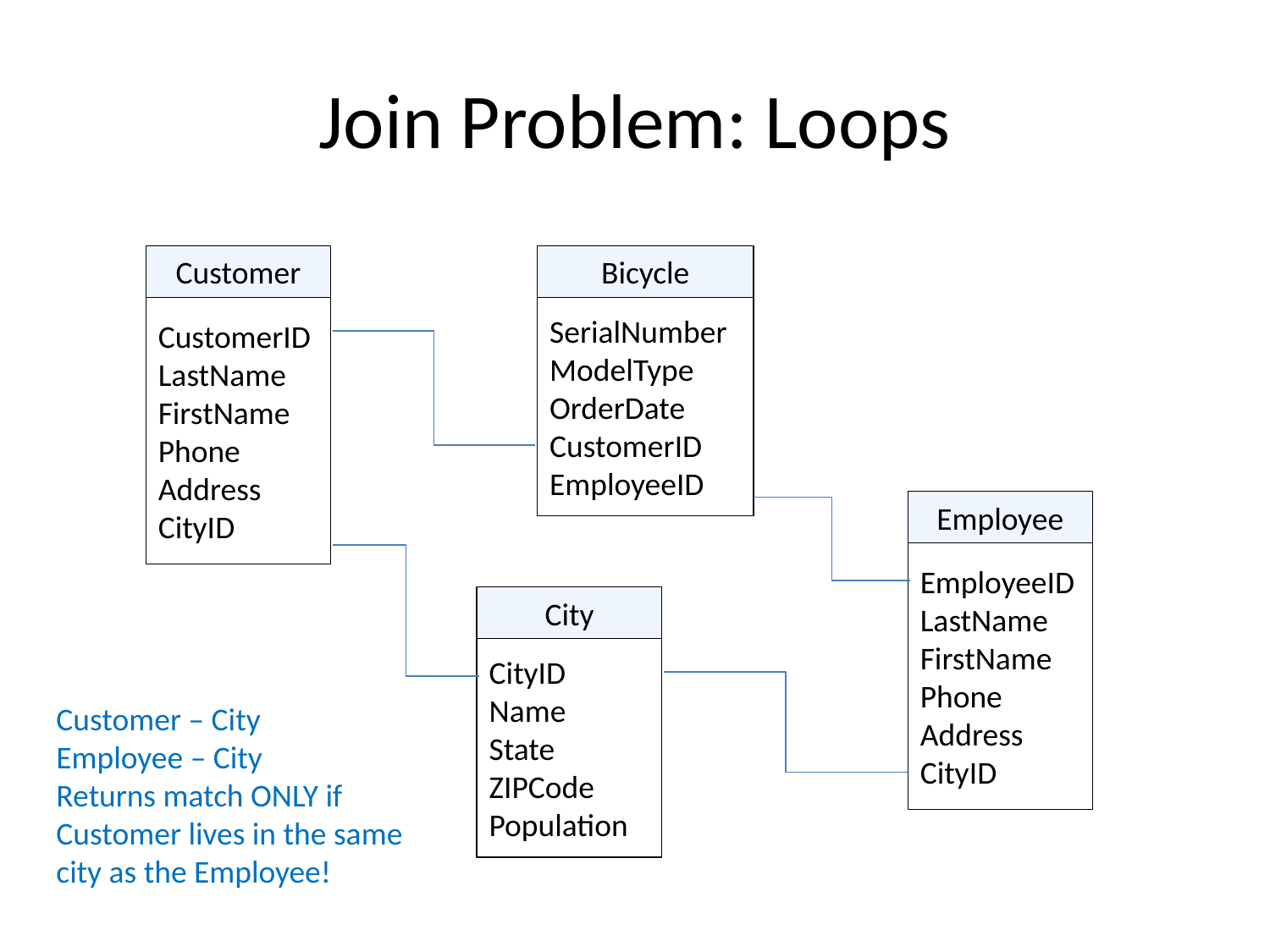

# Join Problem: Loops
Customer
Bicycle
CustomerID
LastName
FirstName
Phone
Address
CityID
SerialNumber
ModelType
OrderDate
CustomerID
EmployeeID
Employee
EmployeeID
LastName
FirstName
Phone
Address
CityID
City
CityID
Name
State
ZIPCode
Population
Customer – City
Employee – City
Returns match ONLY if Customer lives in the same city as the Employee!